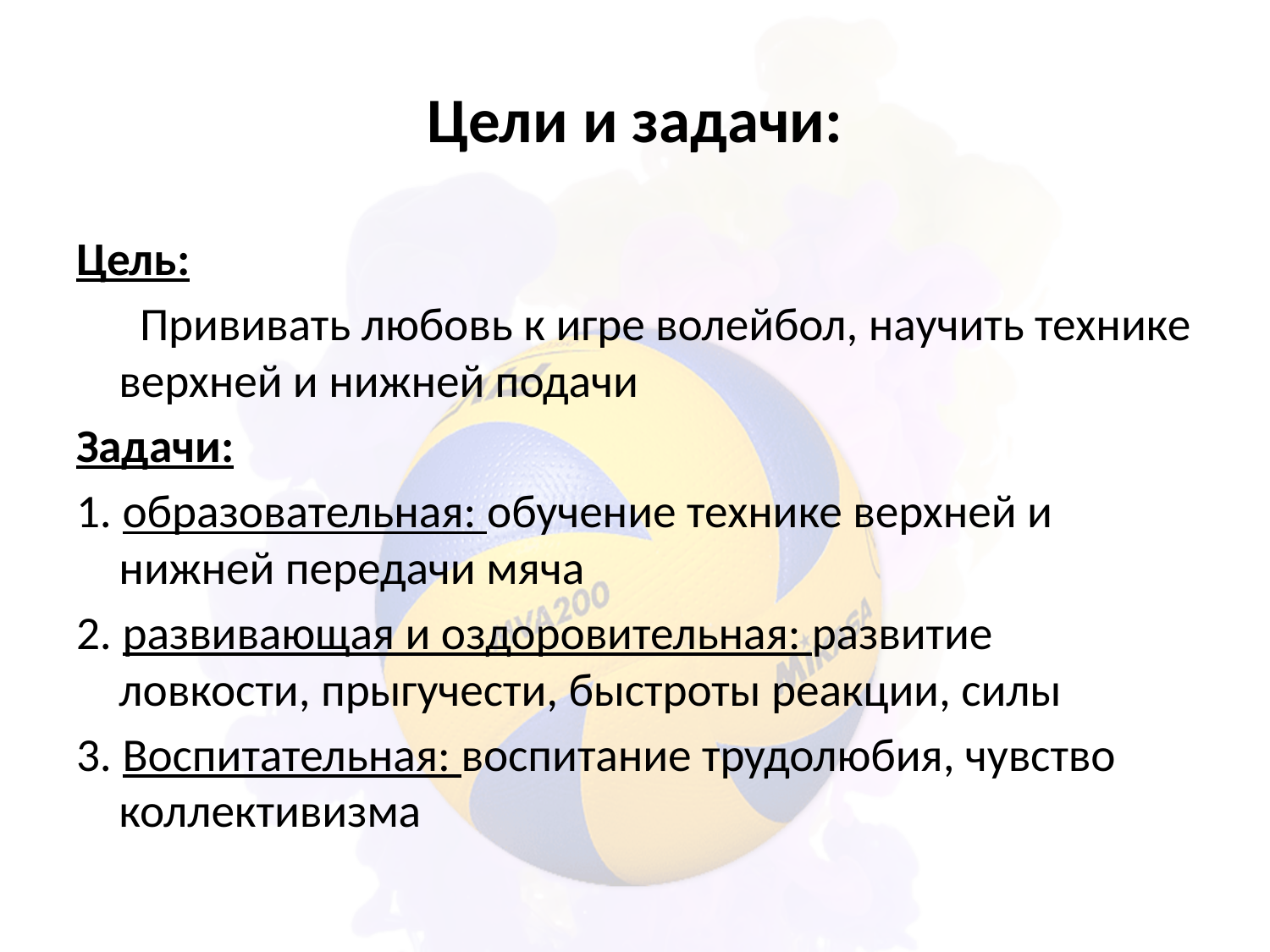

# Цели и задачи:
Цель:
      Прививать любовь к игре волейбол, научить технике верхней и нижней подачи
Задачи:
1. образовательная: обучение технике верхней и нижней передачи мяча
2. развивающая и оздоровительная: развитие ловкости, прыгучести, быстроты реакции, силы
3. Воспитательная: воспитание трудолюбия, чувство коллективизма